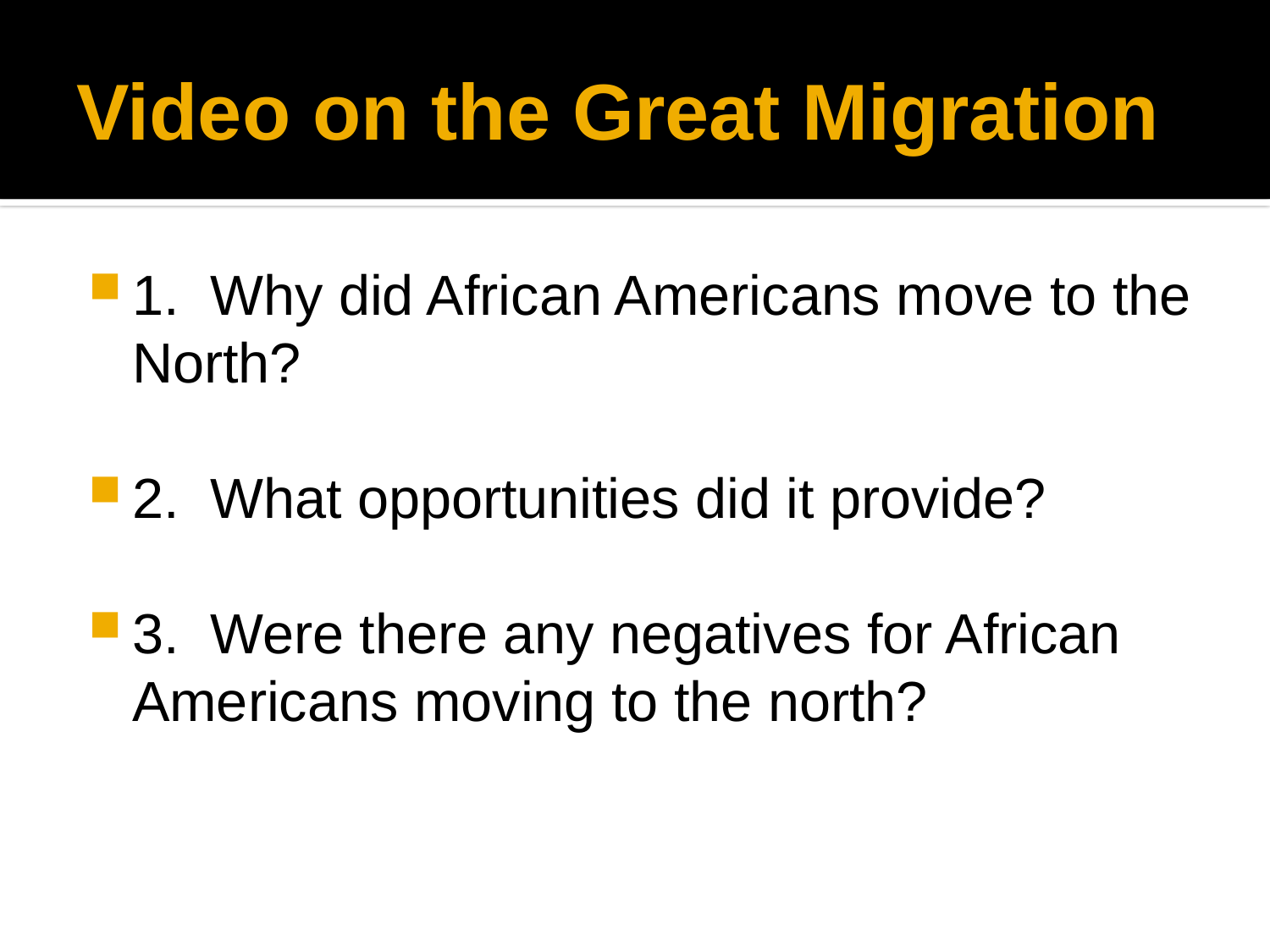

# Video on the Great Migration
1.  Why did African Americans move to the North?

2.  What opportunities did it provide?

3.  Were there any negatives for African Americans moving to the north?